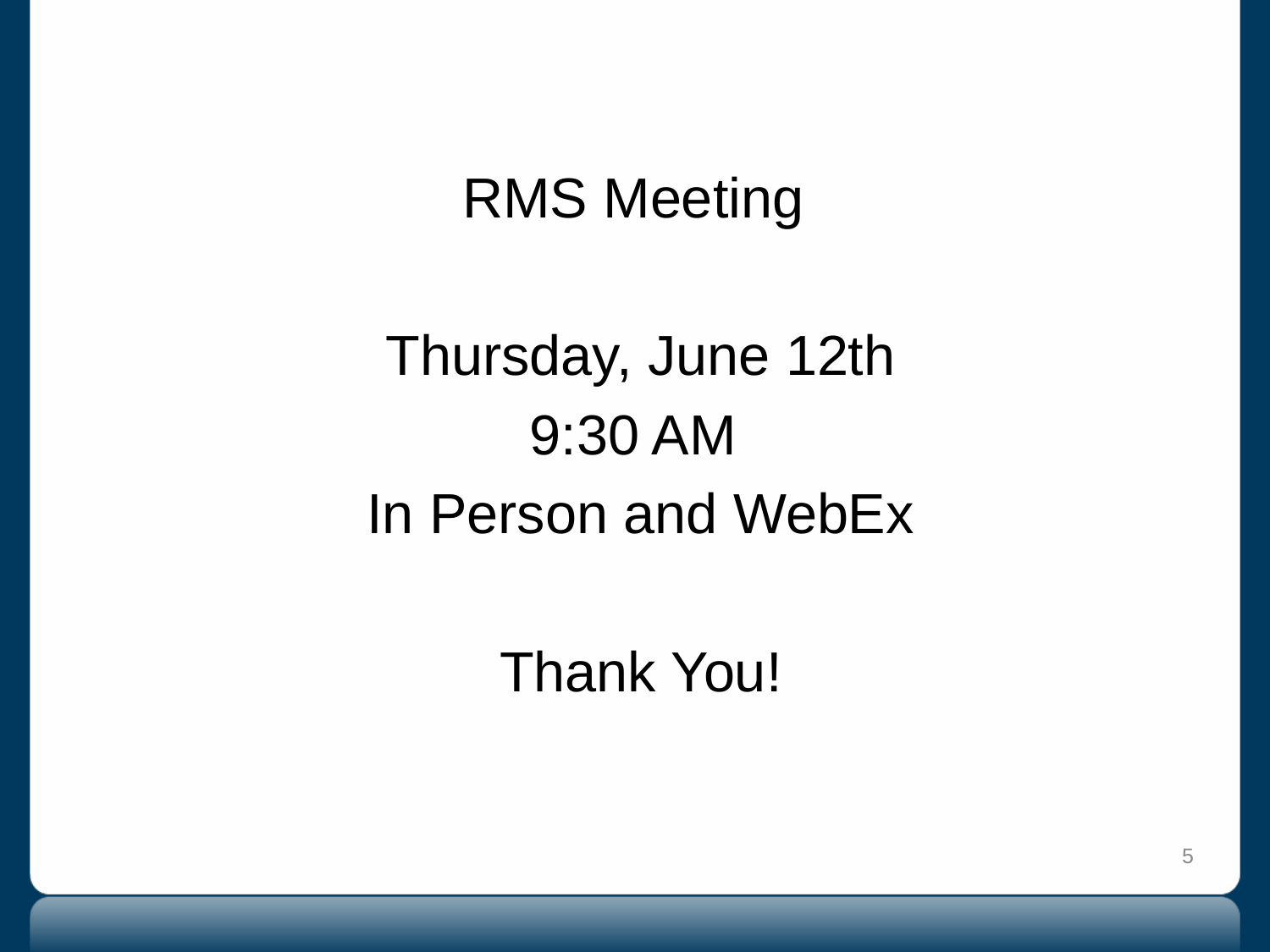

#

RMS Meeting

Thursday, June 12th
9:30 AM
In Person and WebEx

Thank You!
5